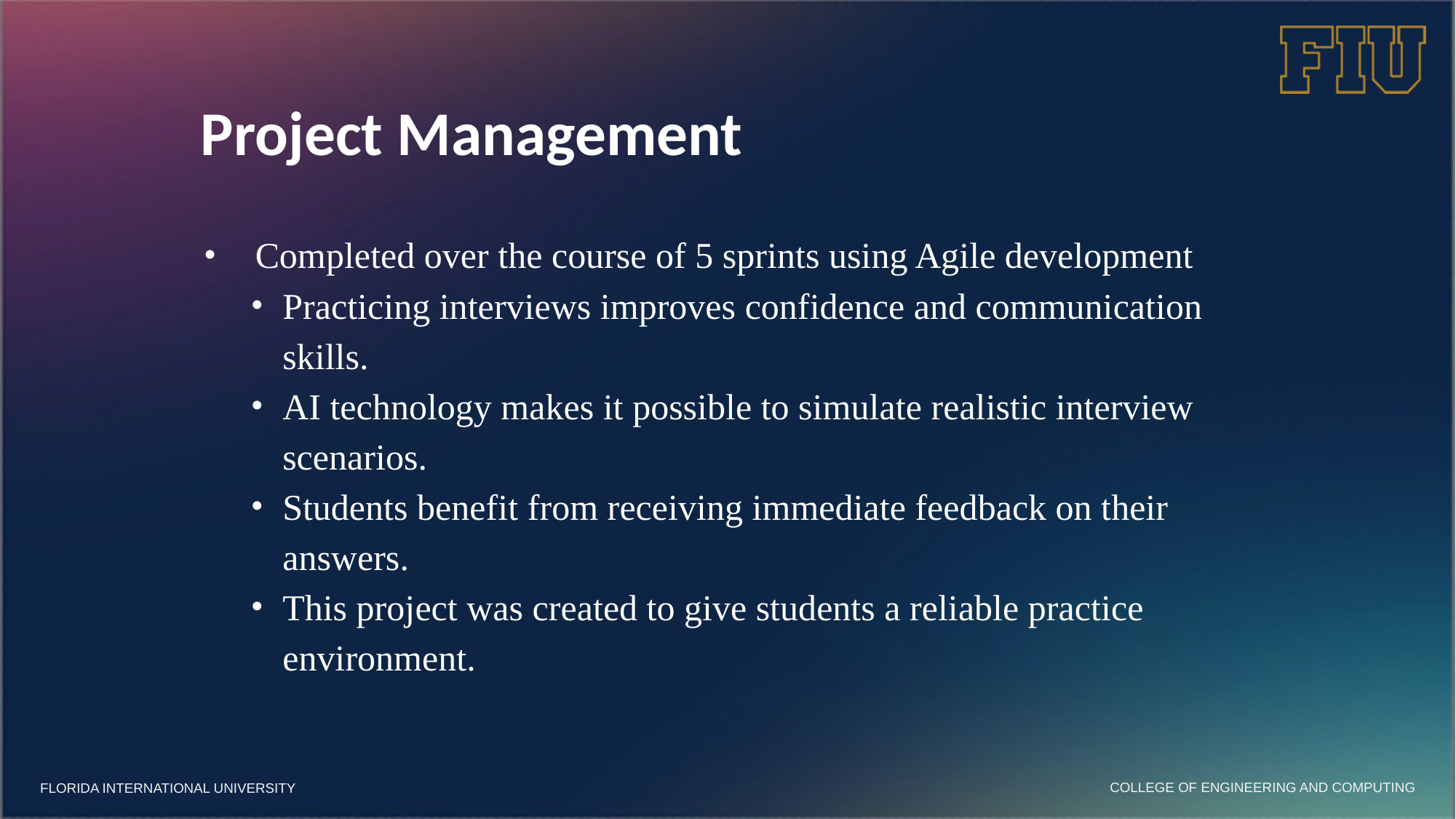

# Project Management
Completed over the course of 5 sprints using Agile development
Practicing interviews improves confidence and communication skills.
AI technology makes it possible to simulate realistic interview scenarios.
Students benefit from receiving immediate feedback on their answers.
This project was created to give students a reliable practice environment.